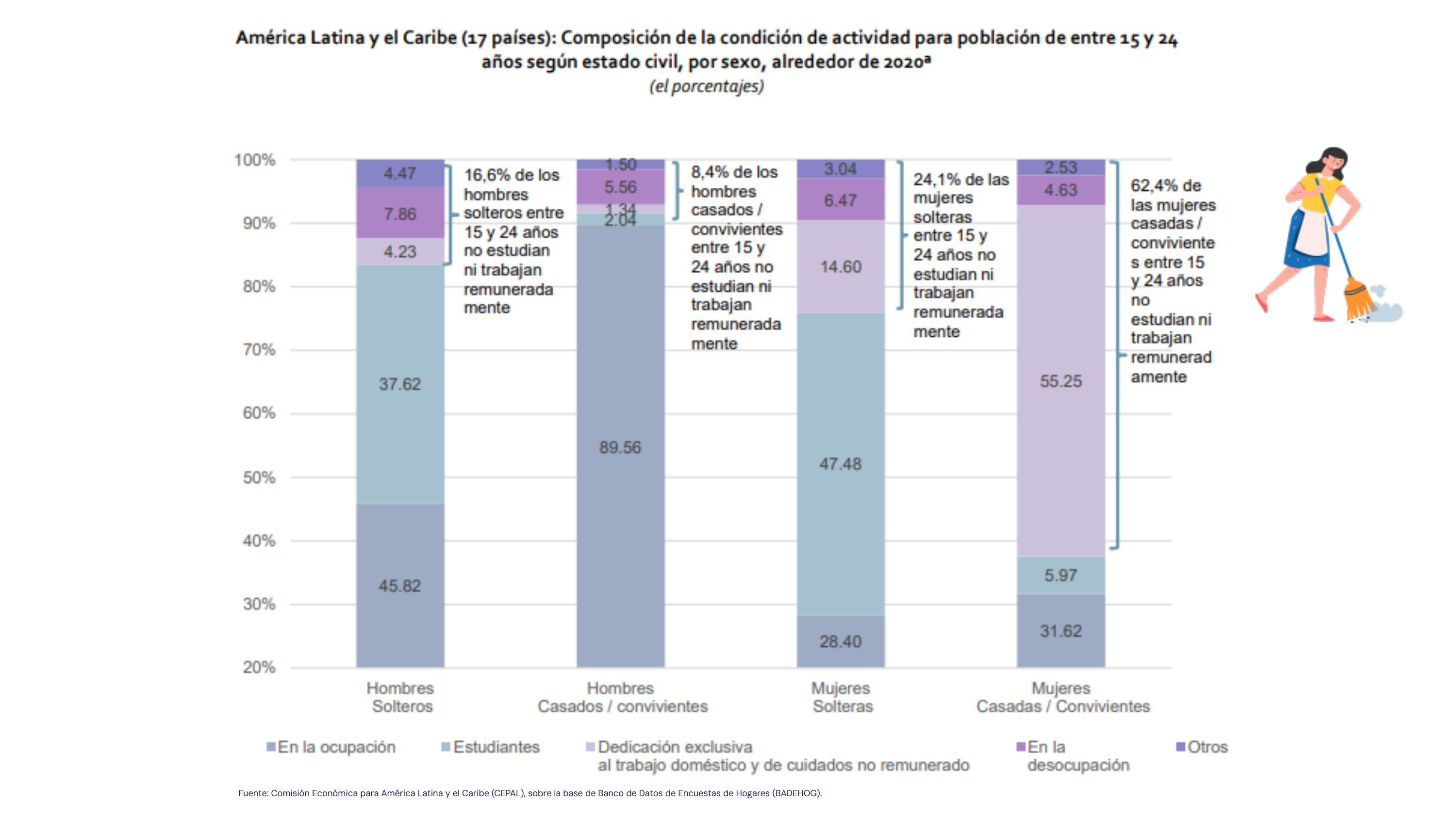

Fuente: Comisión Económica para América Latina y el Caribe (CEPAL), sobre la base de Banco de Datos de Encuestas de Hogares (BADEHOG).